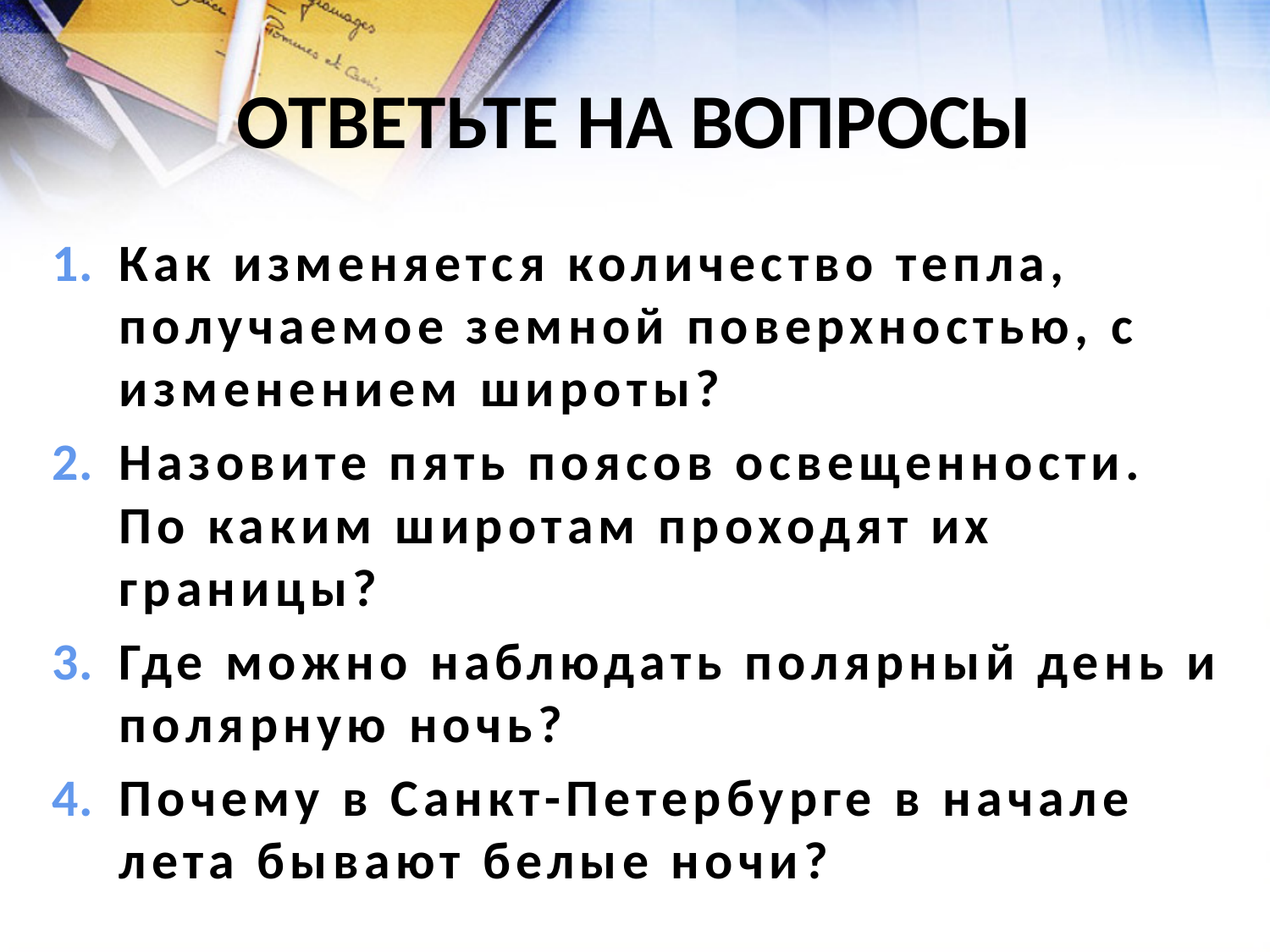

# Ответьте на Вопросы
Как изменяется количество тепла, получаемое земной поверхностью, с изменением широты?
Назовите пять поясов освещенности. По каким широтам проходят их границы?
Где можно наблюдать полярный день и полярную ночь?
Почему в Санкт-Петербурге в начале лета бывают белые ночи?